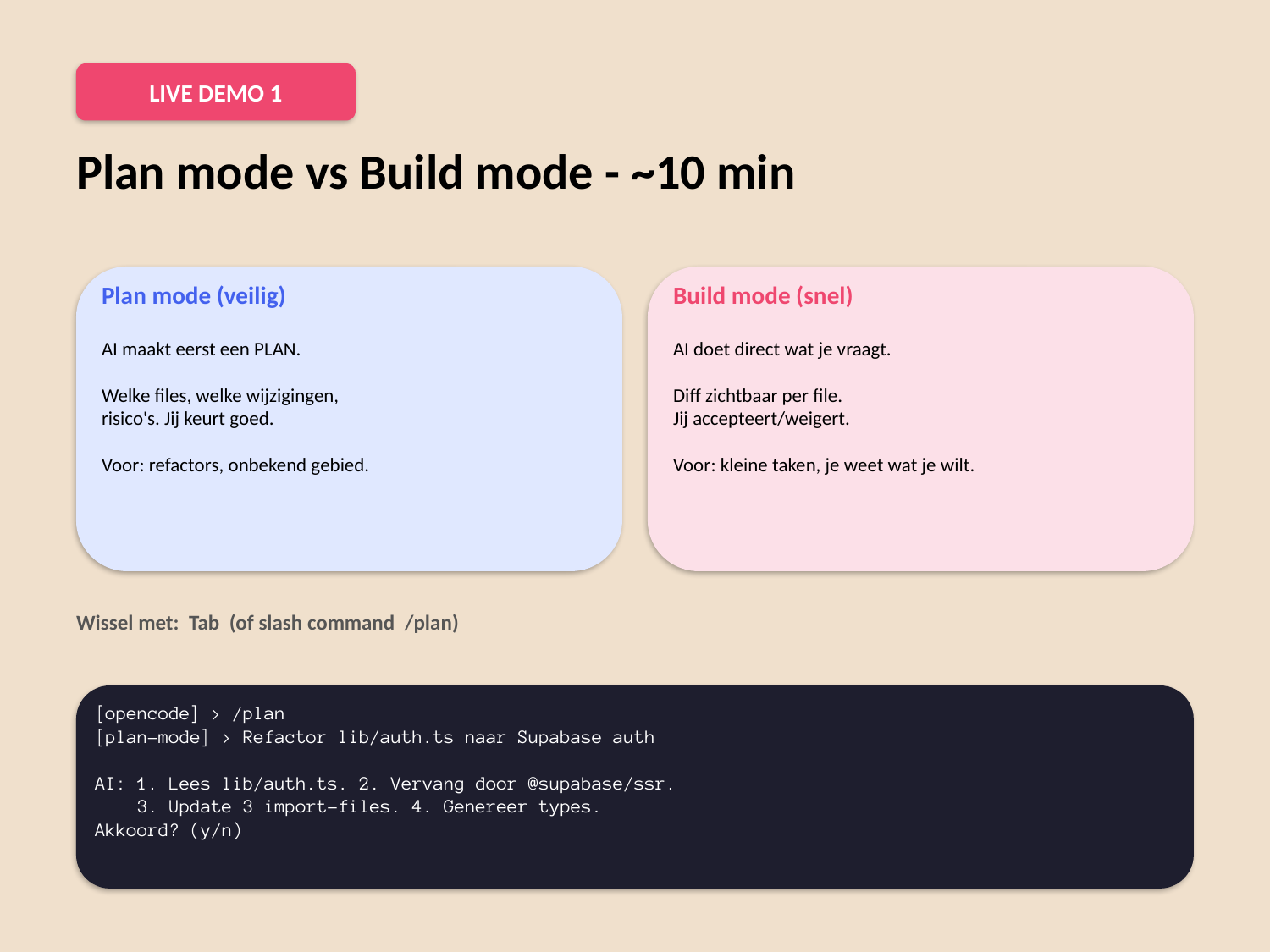

LIVE DEMO 1
Plan mode vs Build mode - ~10 min

Plan mode (veilig)
Build mode (snel)
AI maakt eerst een PLAN.

Welke files, welke wijzigingen,
risico's. Jij keurt goed.

Voor: refactors, onbekend gebied.
AI doet direct wat je vraagt.

Diff zichtbaar per file.
Jij accepteert/weigert.

Voor: kleine taken, je weet wat je wilt.
Wissel met:  Tab  (of slash command  /plan)

[opencode] > /plan
[plan-mode] > Refactor lib/auth.ts naar Supabase auth

AI: 1. Lees lib/auth.ts. 2. Vervang door @supabase/ssr.
    3. Update 3 import-files. 4. Genereer types.
Akkoord? (y/n)